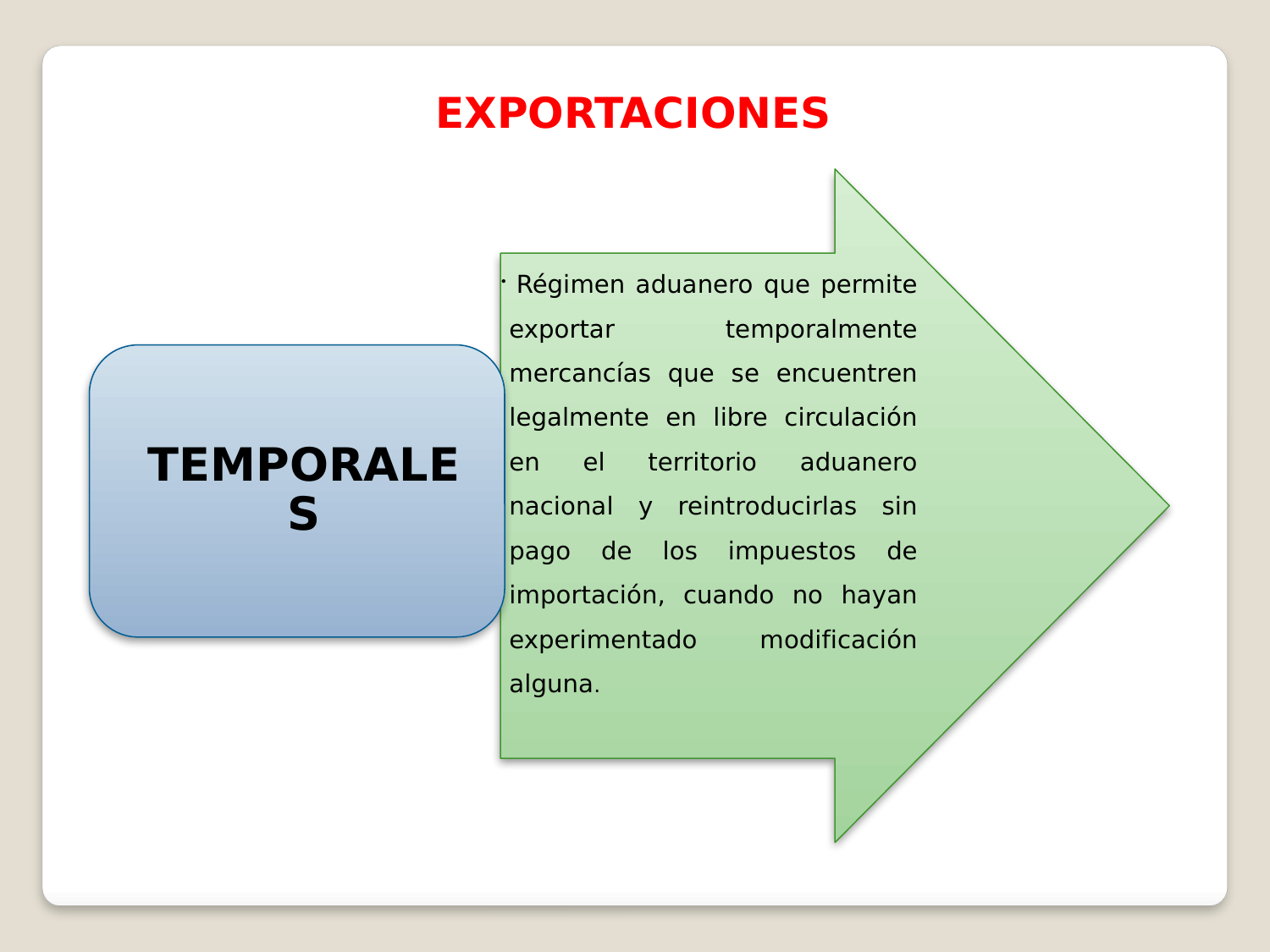

EXPORTACIONES
 Régimen aduanero que permite exportar temporalmente mercancías que se encuentren legalmente en libre circulación en el territorio aduanero nacional y reintroducirlas sin pago de los impuestos de importación, cuando no hayan experimentado modificación alguna.
TEMPORALES